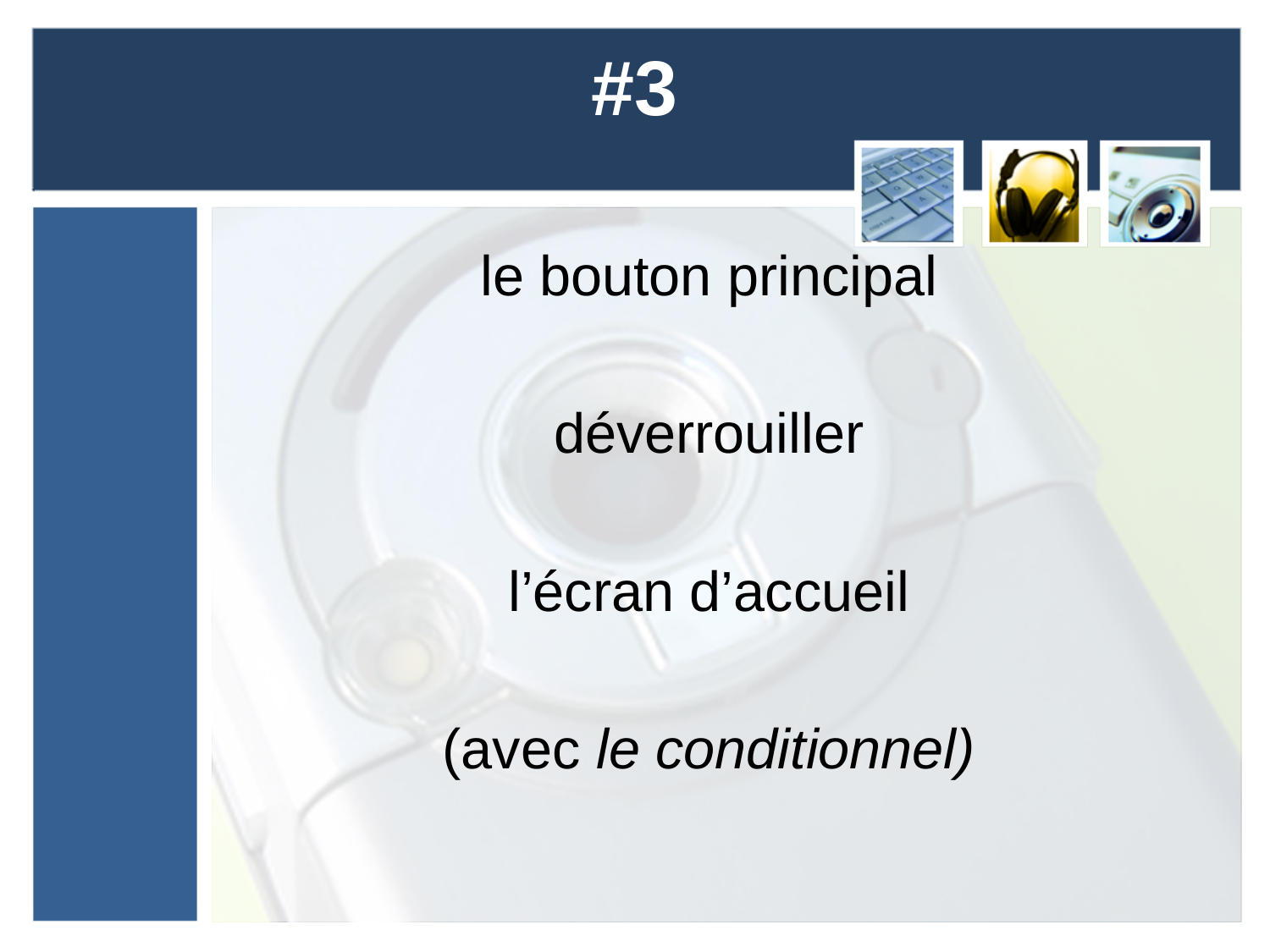

# #3
le bouton principal

déverrouiller

l’écran d’accueil

(avec le conditionnel)